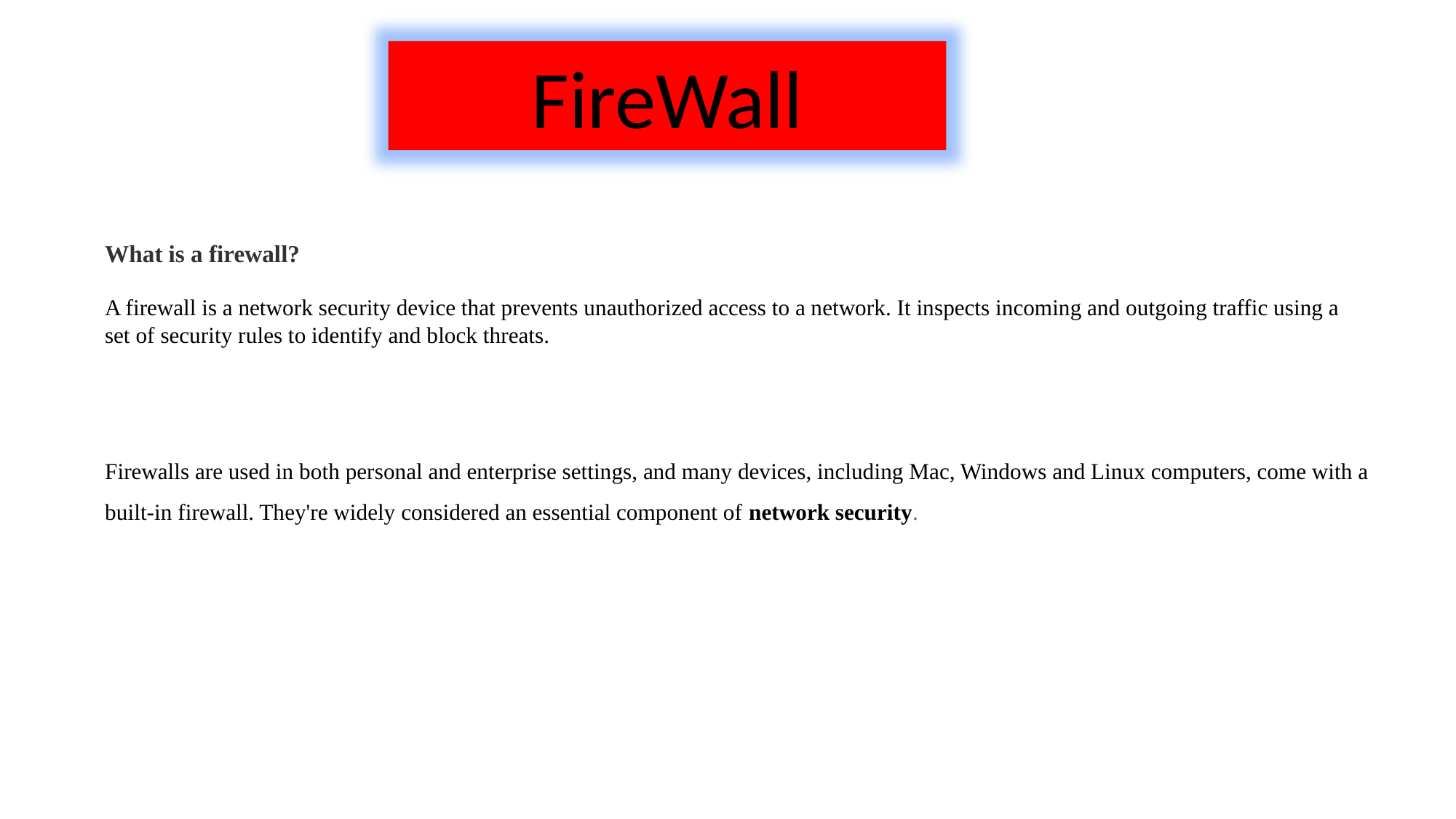

FireWall
What is a firewall?

A firewall is a network security device that prevents unauthorized access to a network. It inspects incoming and outgoing traffic using a set of security rules to identify and block threats.
Firewalls are used in both personal and enterprise settings, and many devices, including Mac, Windows and Linux computers, come with a built-in firewall. They're widely considered an essential component of network security.